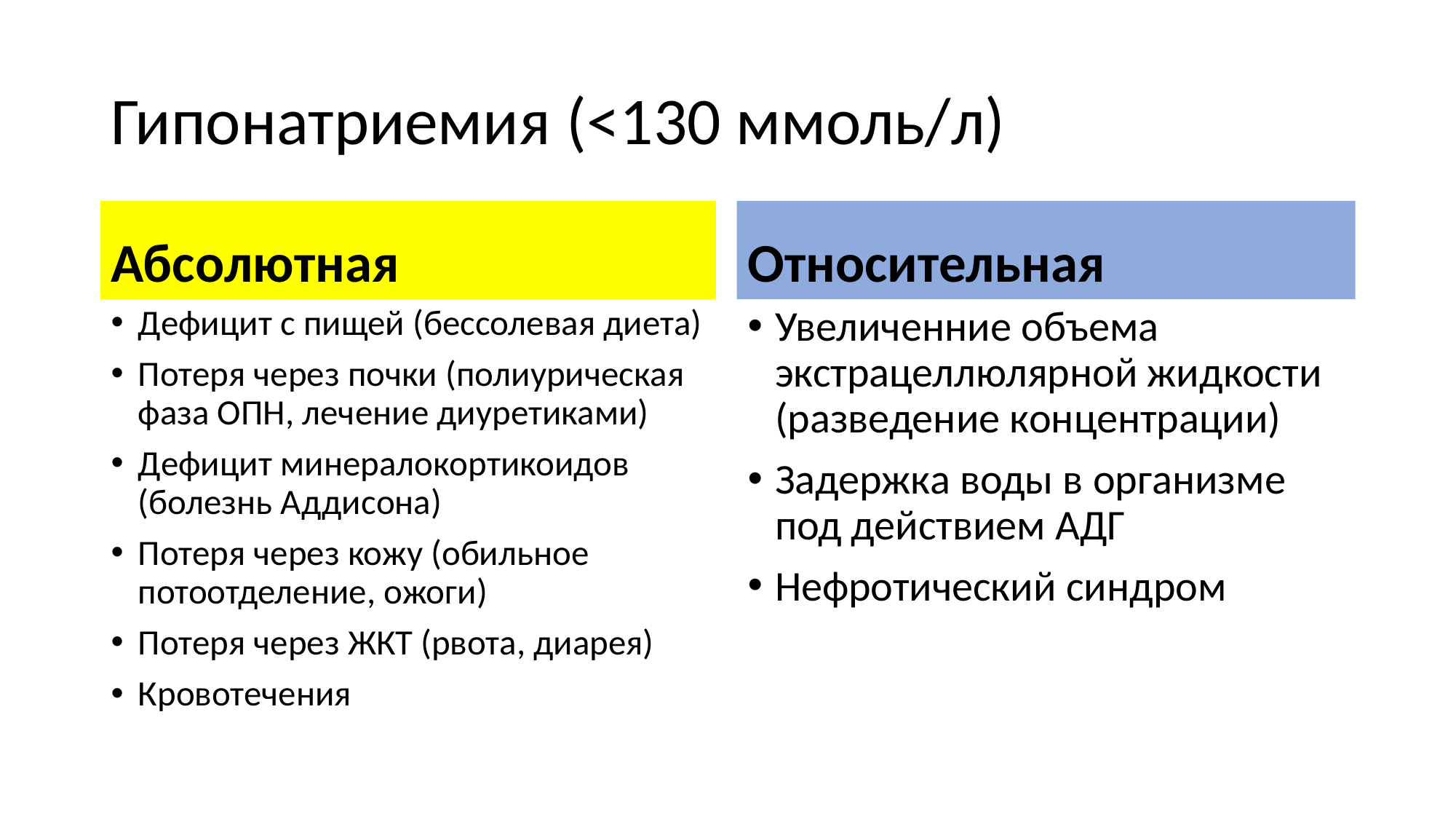

# Гипонатриемия (<130 ммоль/л)
Абсолютная
Относительная
Дефицит с пищей (бессолевая диета)
Потеря через почки (полиурическая фаза ОПН, лечение диуретиками)
Дефицит минералокортикоидов (болезнь Аддисона)
Потеря через кожу (обильное потоотделение, ожоги)
Потеря через ЖКТ (рвота, диарея)
Кровотечения

Увеличенние объема экстрацеллюлярной жидкости (разведение концентрации)
Задержка воды в организме под действием АДГ
Нефротический синдром